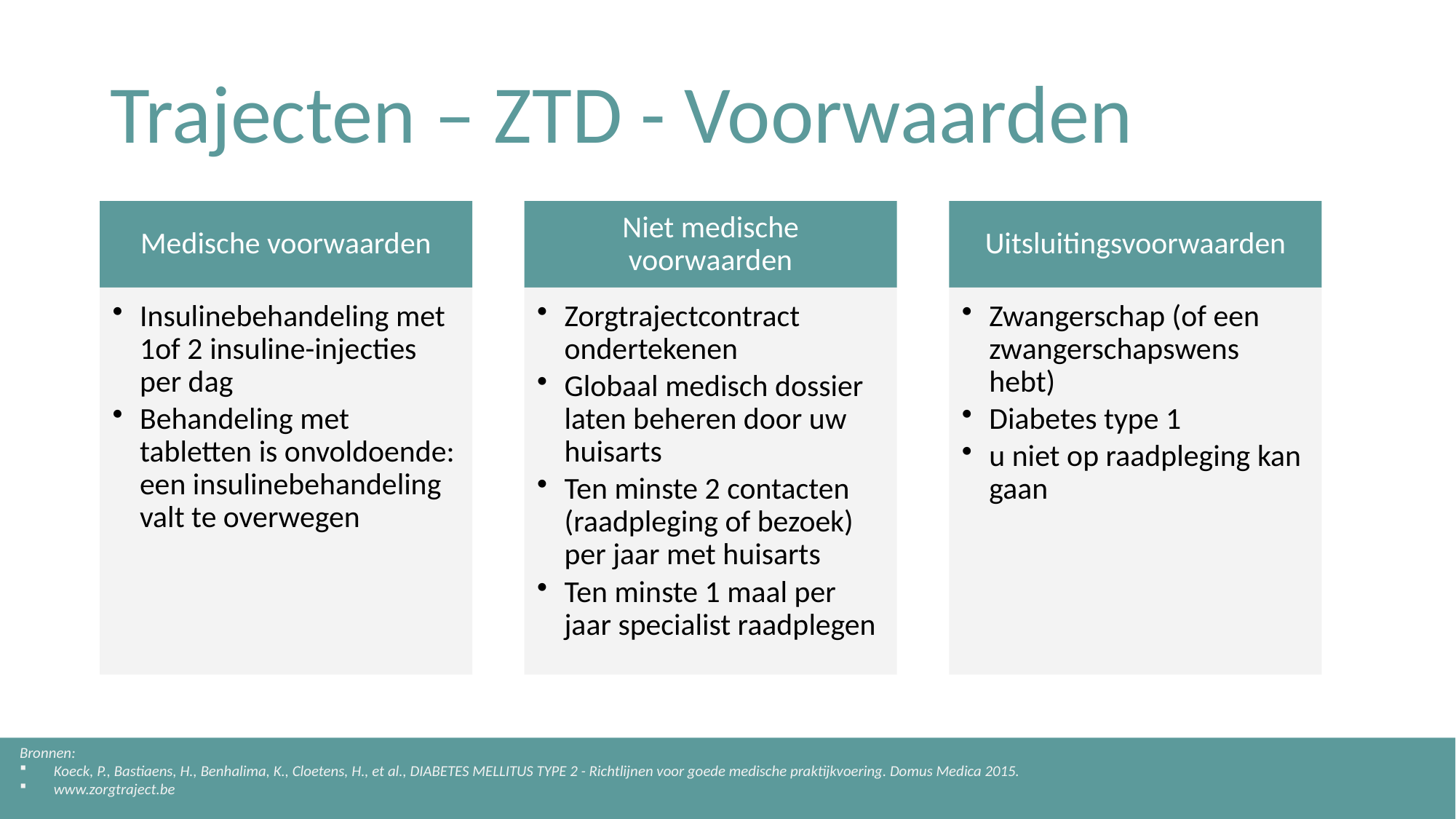

# Trajecten – ZTD - Voorwaarden
Medische voorwaarden
Insulinebehandeling met 1of 2 insuline-injecties per dag
Behandeling met tabletten is onvoldoende: een insulinebehandeling valt te overwegen
Niet medische voorwaarden
Zorgtrajectcontract ondertekenen
Globaal medisch dossier laten beheren door uw huisarts
Ten minste 2 contacten (raadpleging of bezoek) per jaar met huisarts
Ten minste 1 maal per jaar specialist raadplegen
Uitsluitingsvoorwaarden
Zwangerschap (of een zwangerschapswens hebt)
Diabetes type 1
u niet op raadpleging kan gaan

Bronnen:
Koeck, P., Bastiaens, H., Benhalima, K., Cloetens, H., et al., DIABETES MELLITUS TYPE 2 - Richtlijnen voor goede medische praktijkvoering. Domus Medica 2015.
www.zorgtraject.be